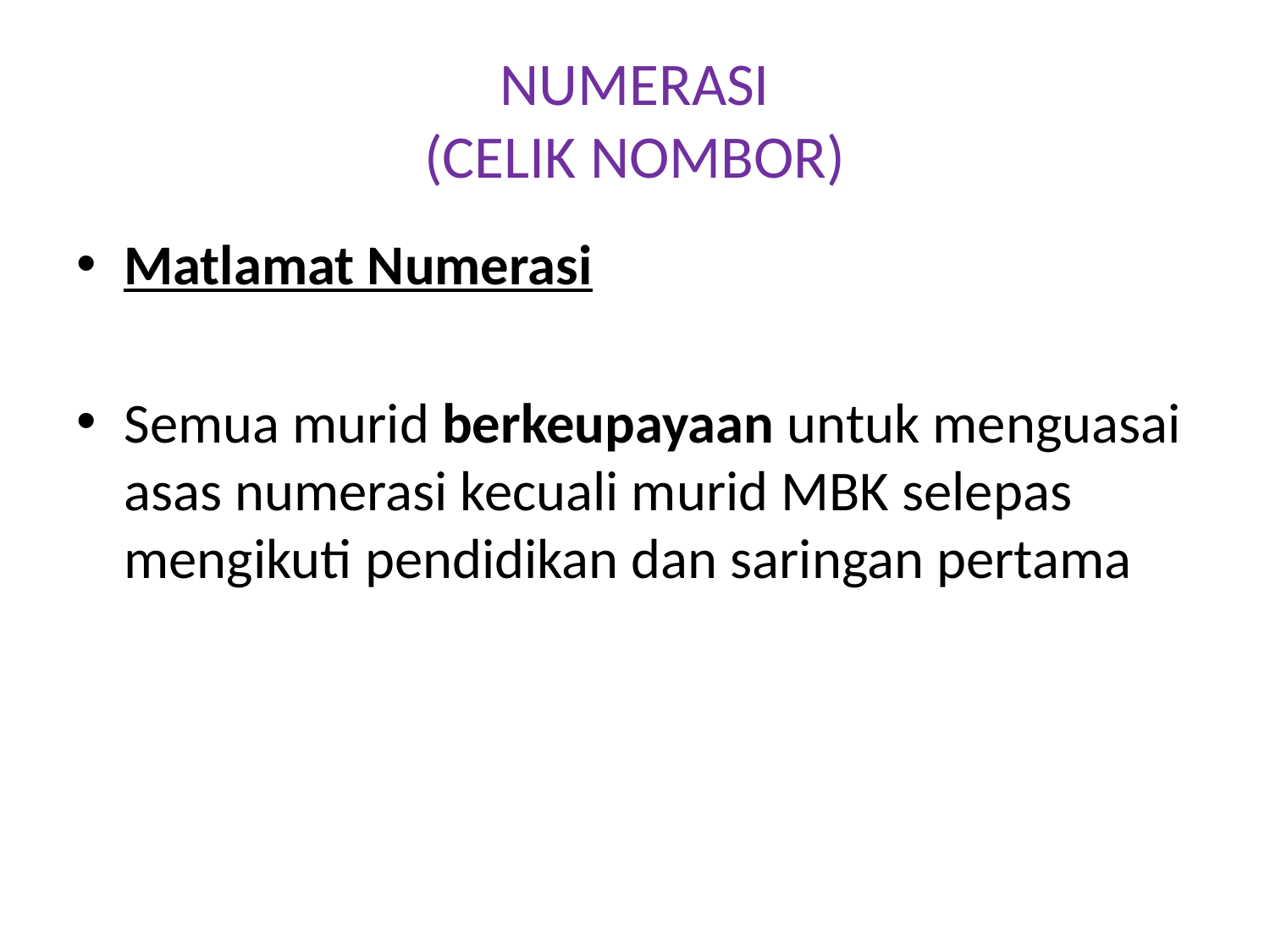

# NUMERASI (CELIK NOMBOR)
Matlamat Numerasi

Semua murid berkeupayaan untuk menguasai asas numerasi kecuali murid MBK selepas mengikuti pendidikan dan saringan pertama